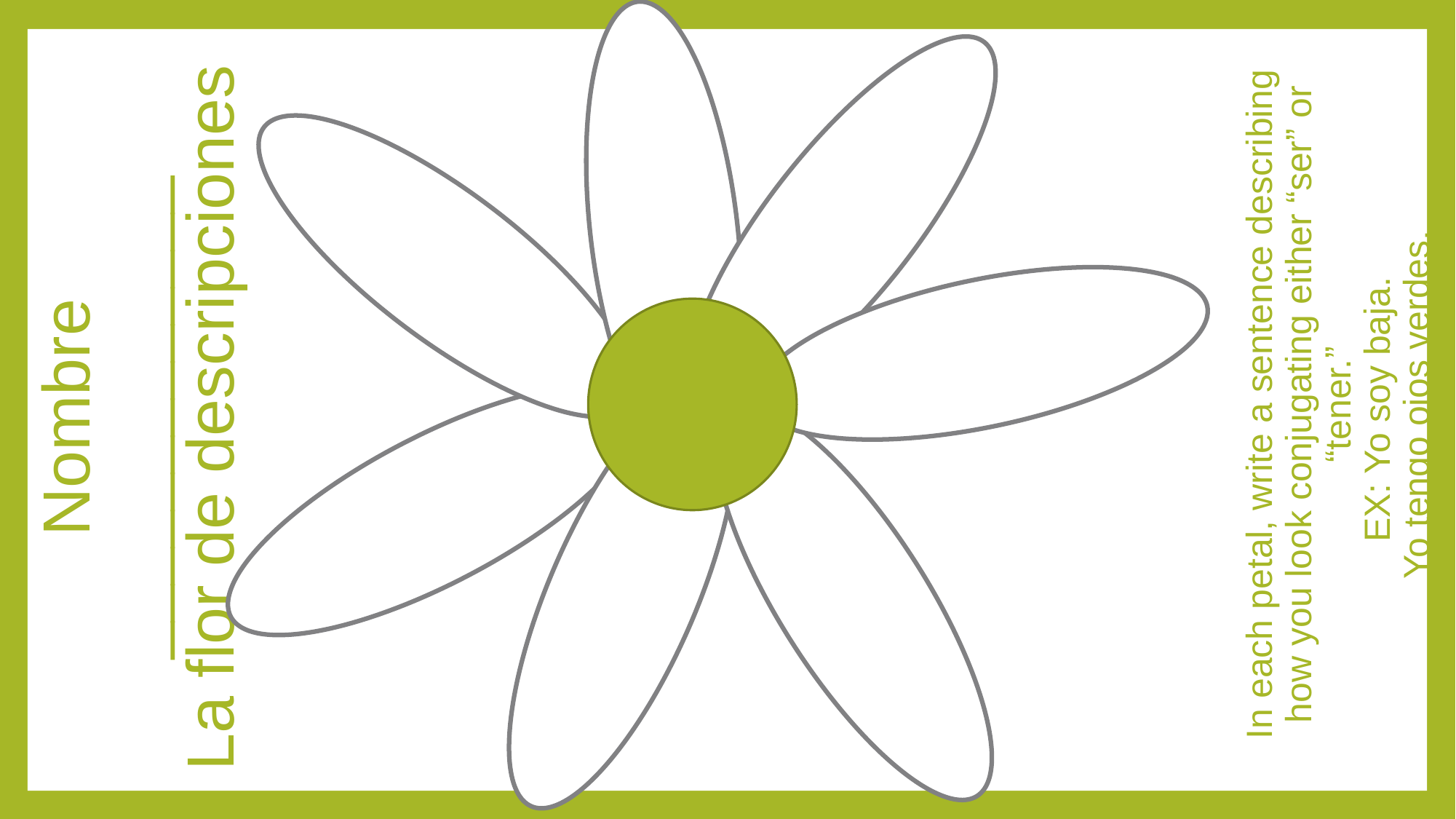

In each petal, write a sentence describing how you look conjugating either “ser” or “tener.”
EX: Yo soy baja.
Yo tengo ojos verdes.

# Nombre _____________ La flor de descripciones